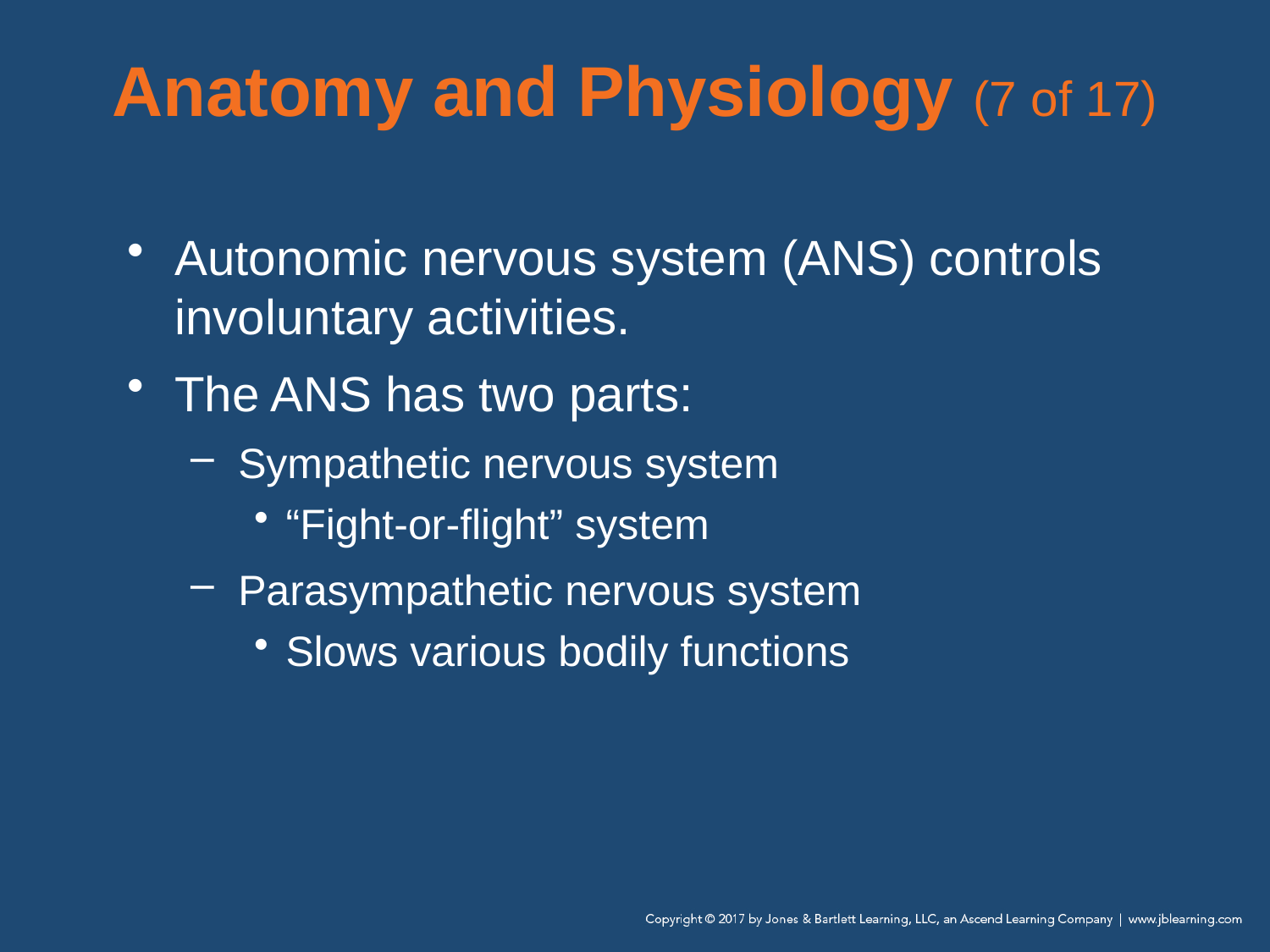

# Anatomy and Physiology (7 of 17)
Autonomic nervous system (ANS) controls involuntary activities.
The ANS has two parts:
Sympathetic nervous system
“Fight-or-flight” system
Parasympathetic nervous system
Slows various bodily functions